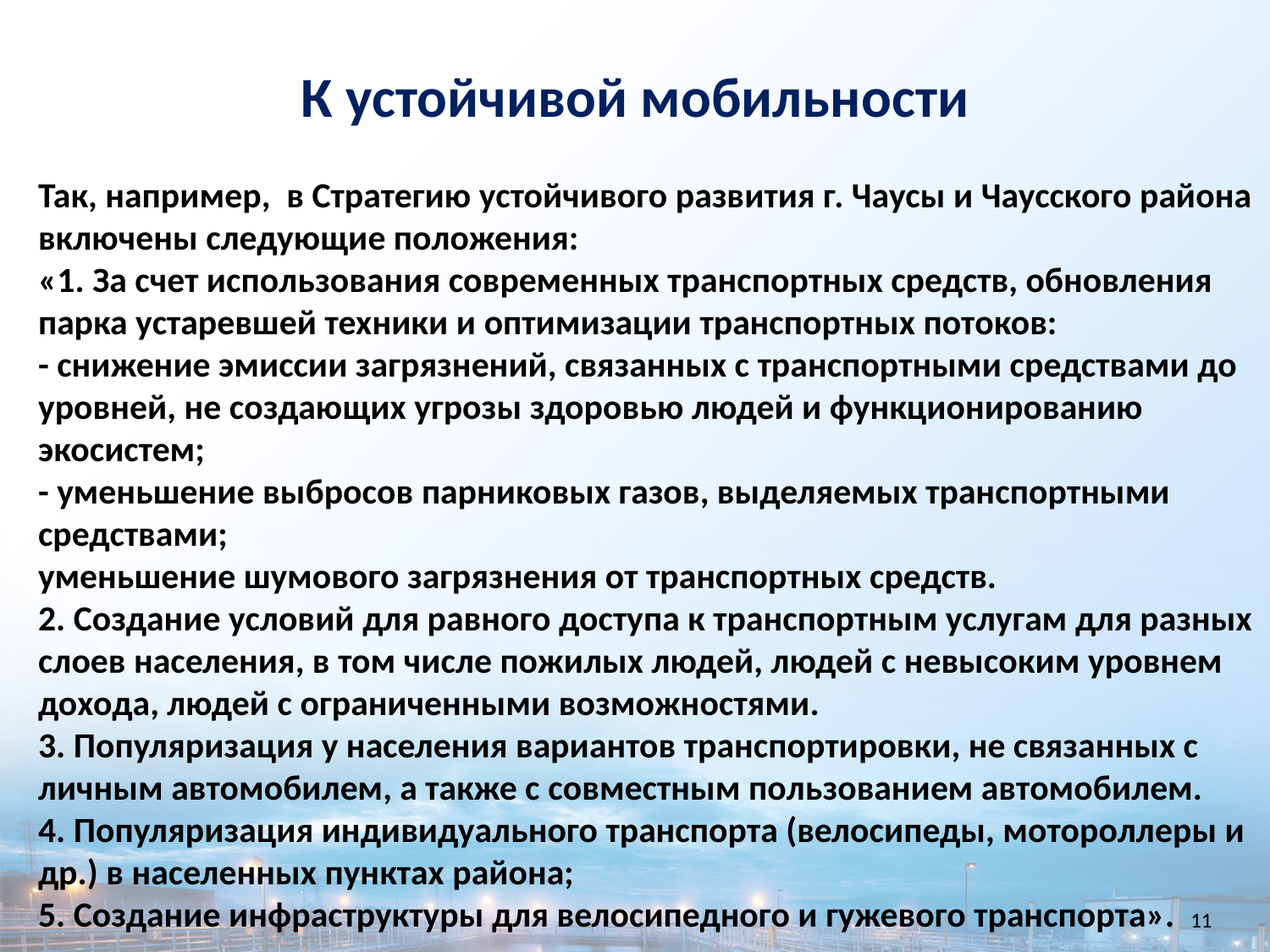

К устойчивой мобильности
Так, например,  в Стратегию устойчивого развития г. Чаусы и Чаусского района включены следующие положения:
«1. За счет использования современных транспортных средств, обновления парка устаревшей техники и оптимизации транспортных потоков:
- снижение эмиссии загрязнений, связанных с транспортными средствами до уровней, не создающих угрозы здоровью людей и функционированию экосистем;
- уменьшение выбросов парниковых газов, выделяемых транспортными средствами;
уменьшение шумового загрязнения от транспортных средств.
2. Создание условий для равного доступа к транспортным услугам для разных слоев населения, в том числе пожилых людей, людей с невысоким уровнем дохода, людей с ограниченными возможностями.
3. Популяризация у населения вариантов транспортировки, не связанных с личным автомобилем, а также с совместным пользованием автомобилем.
4. Популяризация индивидуального транспорта (велосипеды, мотороллеры и др.) в населенных пунктах района;
5. Создание инфраструктуры для велосипедного и гужевого транспорта».
11